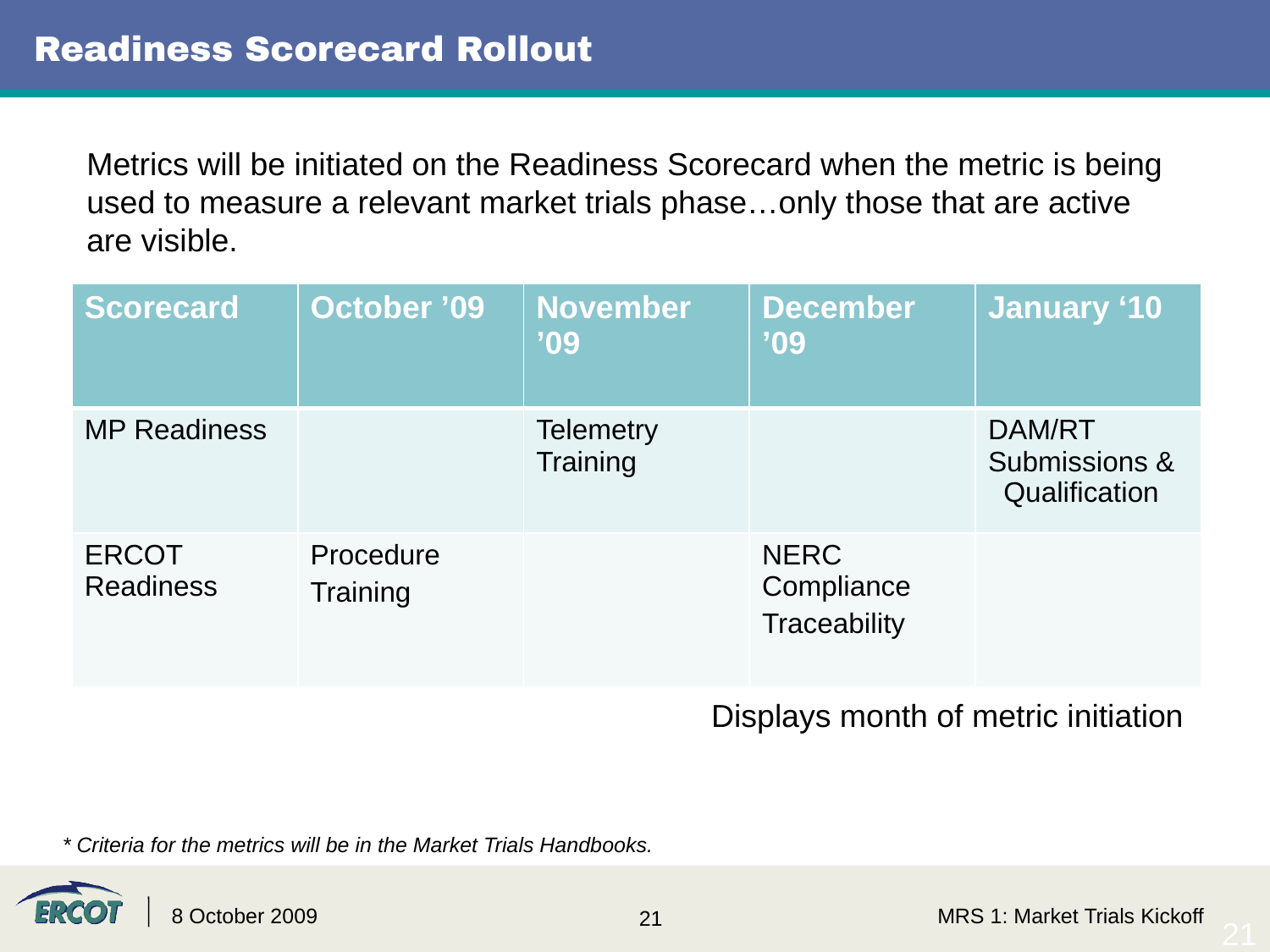

# Readiness Scorecard Rollout
Metrics will be initiated on the Readiness Scorecard when the metric is being used to measure a relevant market trials phase…only those that are active are visible.
| Scorecard | October ’09 | November ’09 | December ’09 | January ‘10 |
| --- | --- | --- | --- | --- |
| MP Readiness |  | Telemetry Training |  | DAM/RT Submissions & Qualification |
| ERCOT Readiness | Procedure Training |  | NERC Compliance Traceability |  |
Displays month of metric initiation
* Criteria for the metrics will be in the Market Trials Handbooks.
8 October 2009
MRS 1: Market Trials Kickoff
21